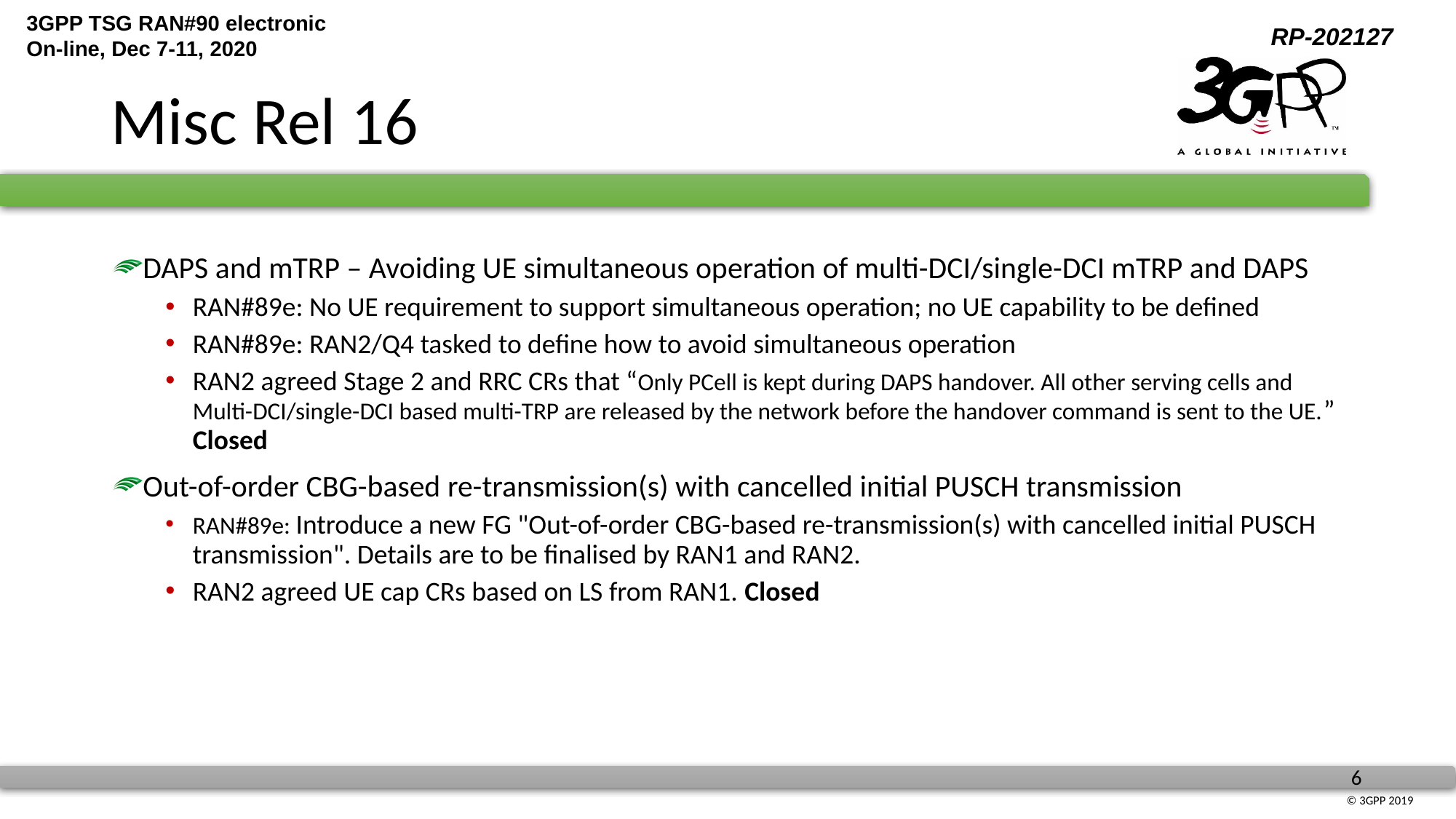

# Misc Rel 16
DAPS and mTRP – Avoiding UE simultaneous operation of multi-DCI/single-DCI mTRP and DAPS
RAN#89e: No UE requirement to support simultaneous operation; no UE capability to be defined
RAN#89e: RAN2/Q4 tasked to define how to avoid simultaneous operation
RAN2 agreed Stage 2 and RRC CRs that “Only PCell is kept during DAPS handover. All other serving cells and Multi-DCI/single-DCI based multi-TRP are released by the network before the handover command is sent to the UE.” Closed
Out-of-order CBG-based re-transmission(s) with cancelled initial PUSCH transmission
RAN#89e: Introduce a new FG "Out-of-order CBG-based re-transmission(s) with cancelled initial PUSCH transmission". Details are to be finalised by RAN1 and RAN2.
RAN2 agreed UE cap CRs based on LS from RAN1. Closed